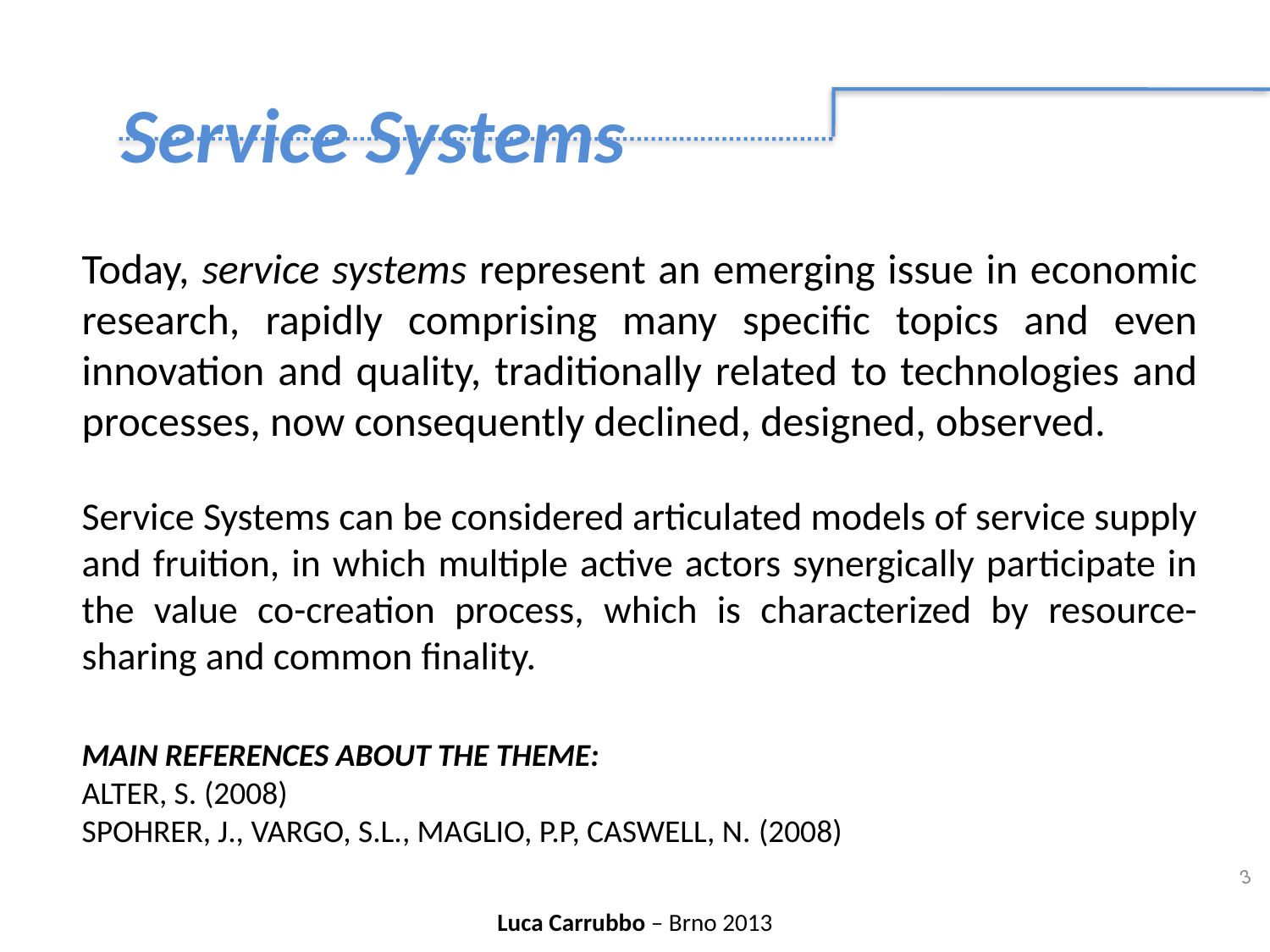

Service Systems
Today, service systems represent an emerging issue in economic research, rapidly comprising many specific topics and even innovation and quality, traditionally related to technologies and processes, now consequently declined, designed, observed.

Service Systems can be considered articulated models of service supply and fruition, in which multiple active actors synergically participate in the value co-creation process, which is characterized by resource-sharing and common finality.

Main References about the theme:
Alter, S. (2008)
Spohrer, J., Vargo, S.L., Maglio, P.P, Caswell, N. (2008)
3